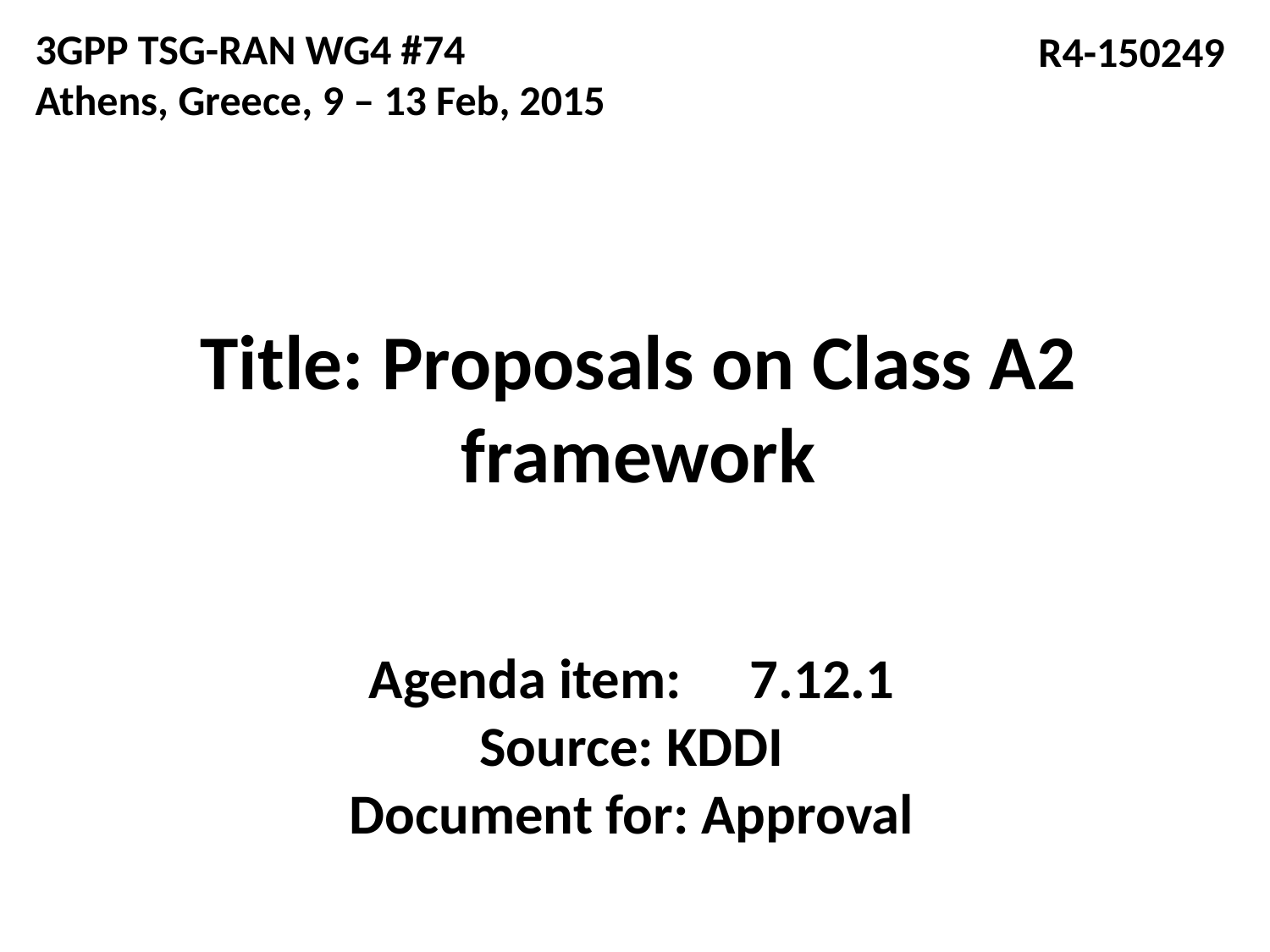

3GPP TSG-RAN WG4 #74
Athens, Greece, 9 – 13 Feb, 2015
R4-150249
Title: Proposals on Class A2 framework
Agenda item:	7.12.1
Source: KDDI
Document for: Approval